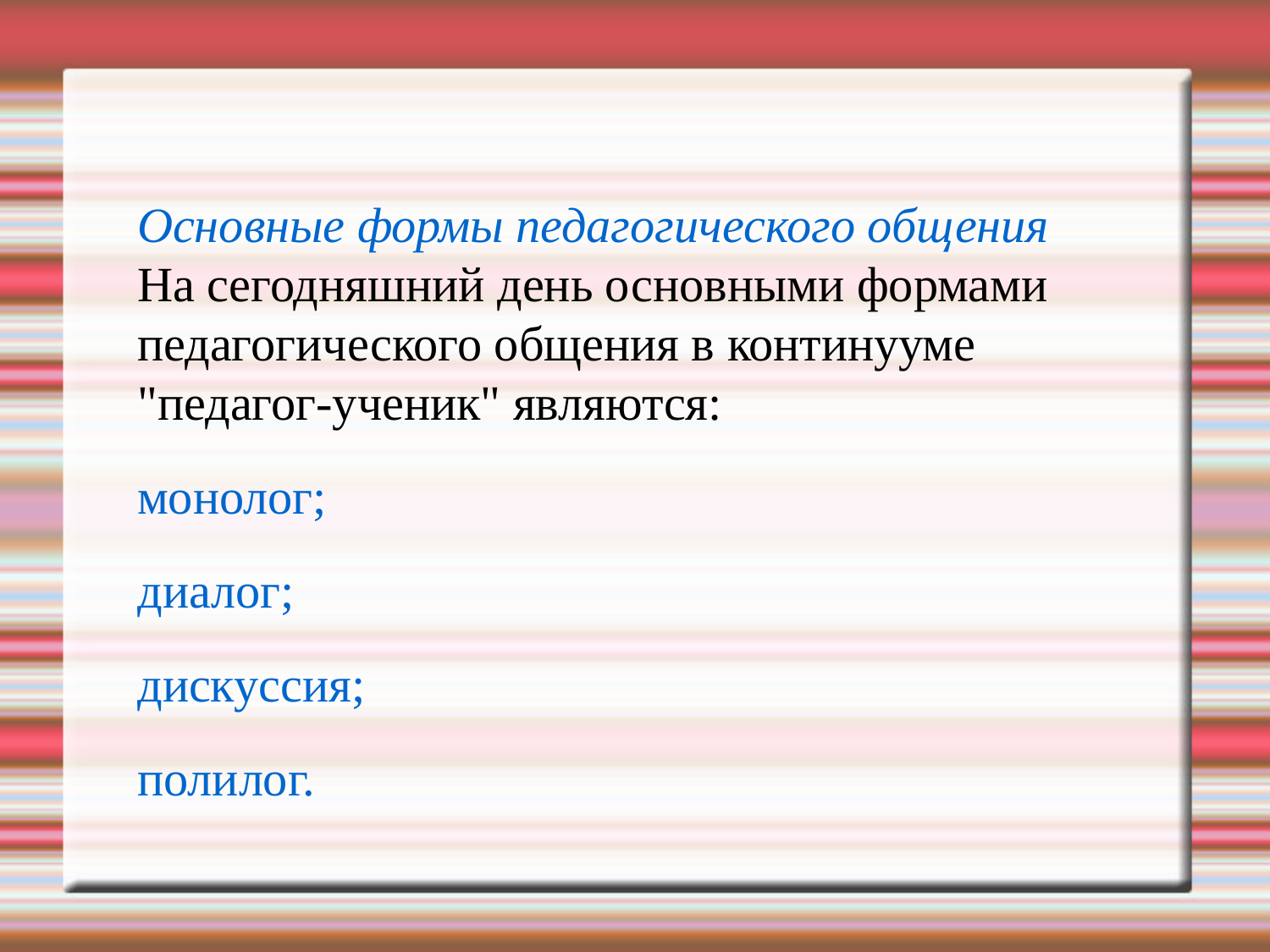

Основные формы педагогического общения На сегодняшний день основными формами педагогического общения в континууме "педагог-ученик" являются:
монолог;
диалог;
дискуссия;
полилог.